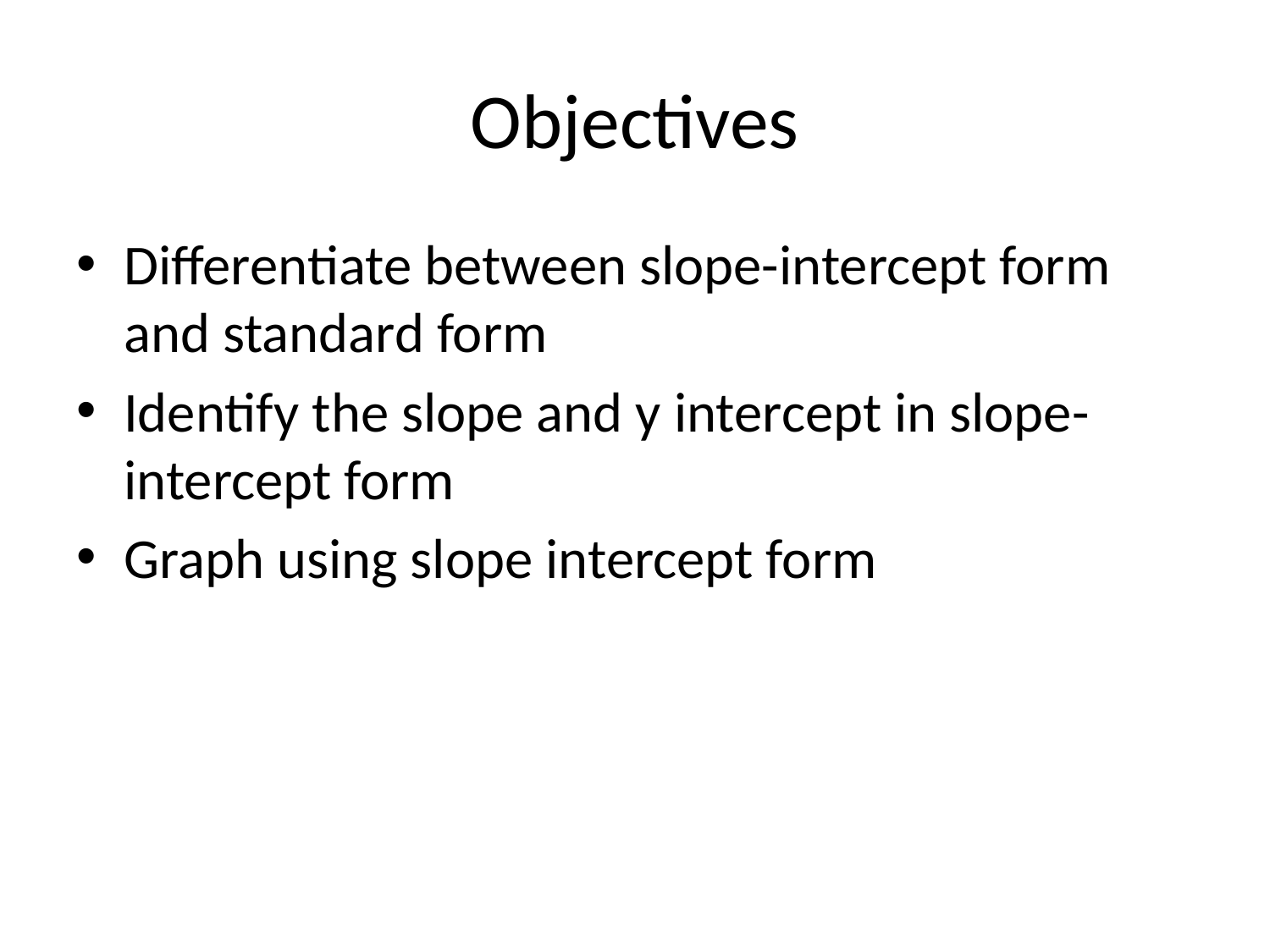

# Objectives
Differentiate between slope-intercept form and standard form
Identify the slope and y intercept in slope-intercept form
Graph using slope intercept form